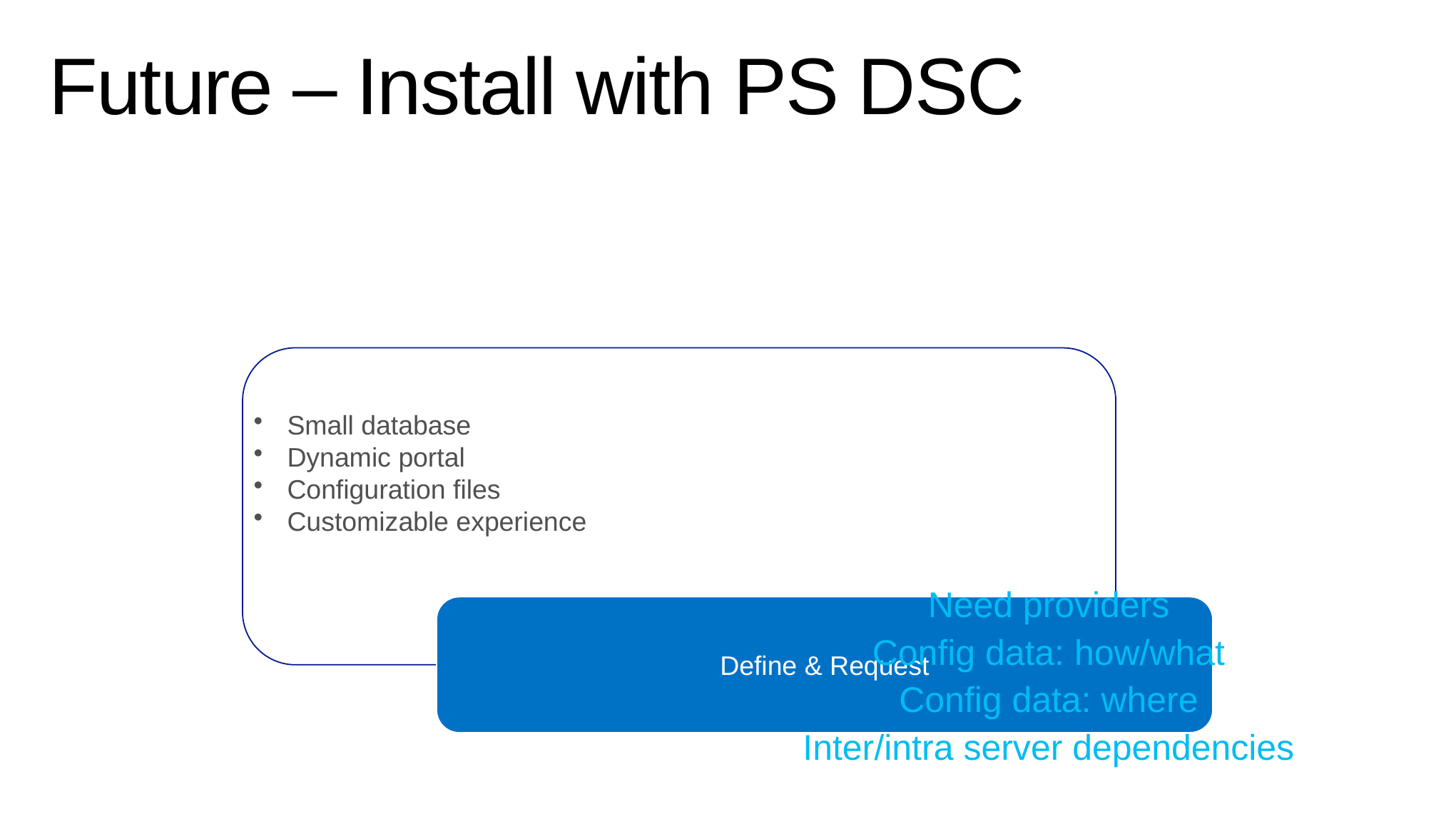

# Future – Install with PS DSC
Define & Request
Small database
Configuration files
Dynamic portal
Customizable experience
Need providers
Config data: how/what
Config data: where
Inter/intra server dependencies